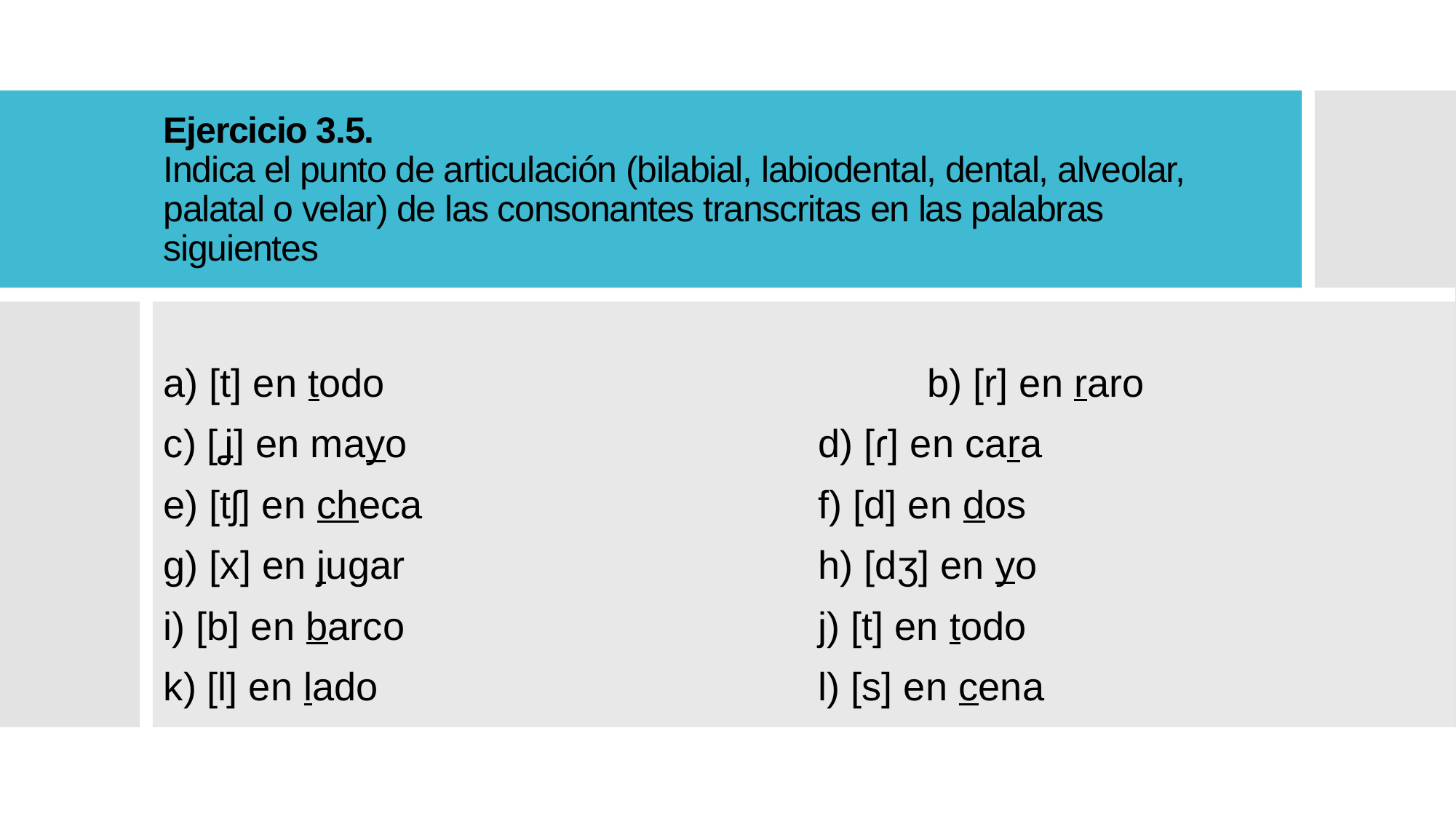

# Ejercicio 3.5. Indica el punto de articulación (bilabial, labiodental, dental, alveolar, palatal o velar) de las consonantes transcritas en las palabras siguientes

a) [t] en todo					b) [r] en raro
c) [ʝ] en mayo				d) [ɾ] en cara
e) [tʃ] en checa				f) [d] en dos
g) [x] en jugar				h) [dʒ] en yo
i) [b] en barco				j) [t] en todo
k) [l] en lado					l) [s] en cena